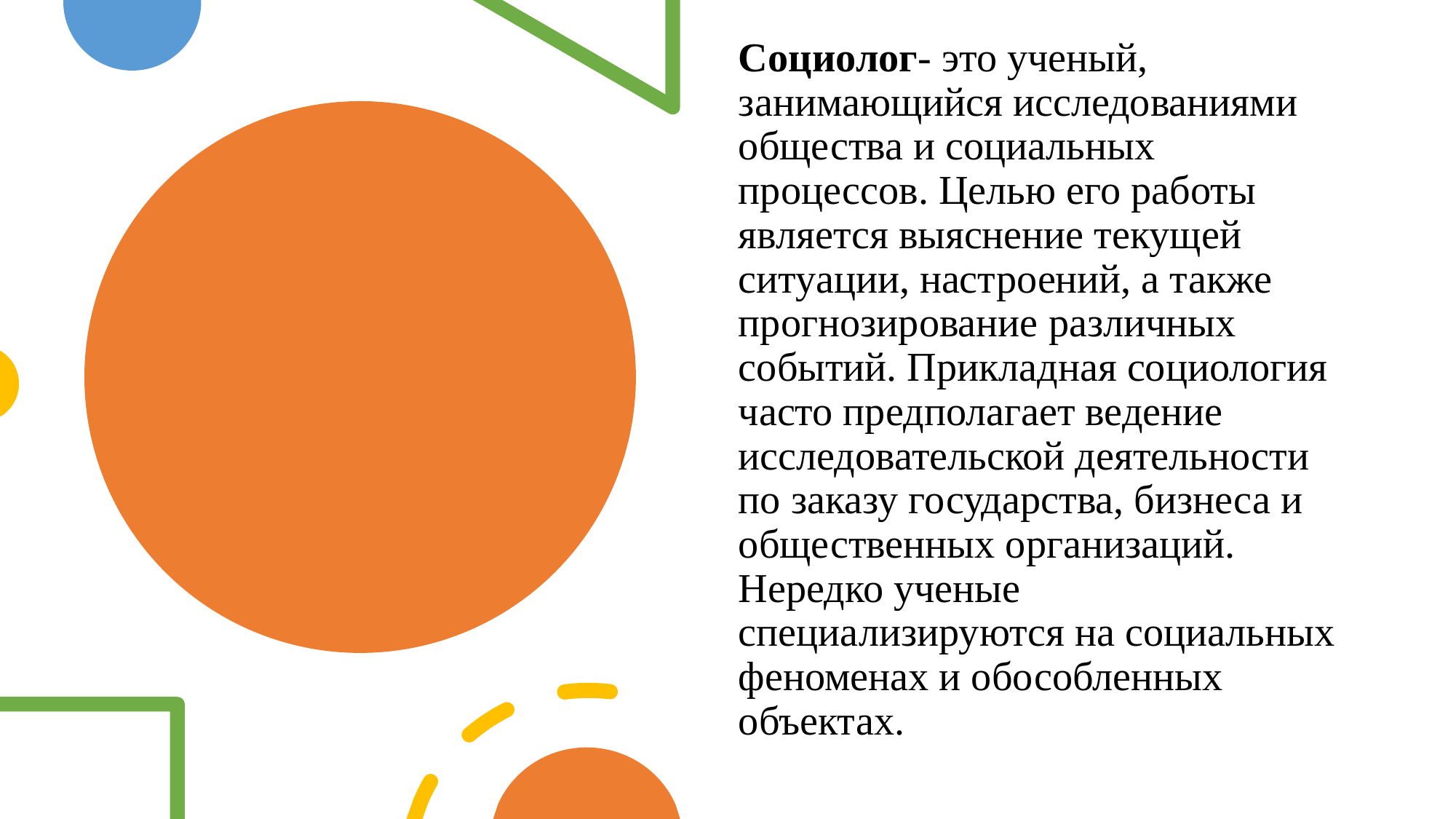

Социолог- это ученый, занимающийся исследованиями общества и социальных процессов. Целью его работы является выяснение текущей ситуации, настроений, а также прогнозирование различных событий. Прикладная социология часто предполагает ведение исследовательской деятельности по заказу государства, бизнеса и общественных организаций. Нередко ученые специализируются на социальных феноменах и обособленных объектах.